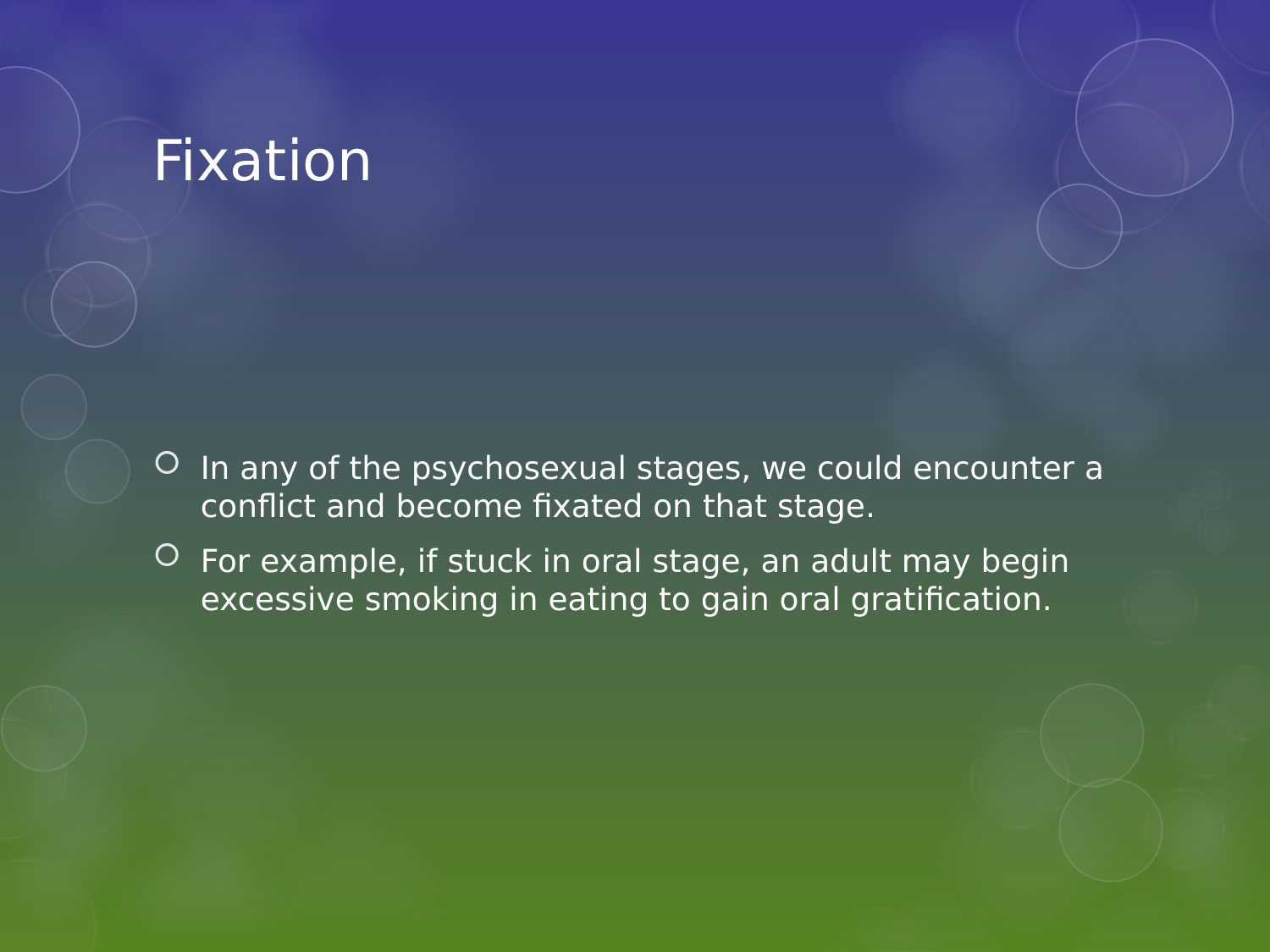

# Fixation
In any of the psychosexual stages, we could encounter a conflict and become fixated on that stage.
For example, if stuck in oral stage, an adult may begin excessive smoking in eating to gain oral gratification.